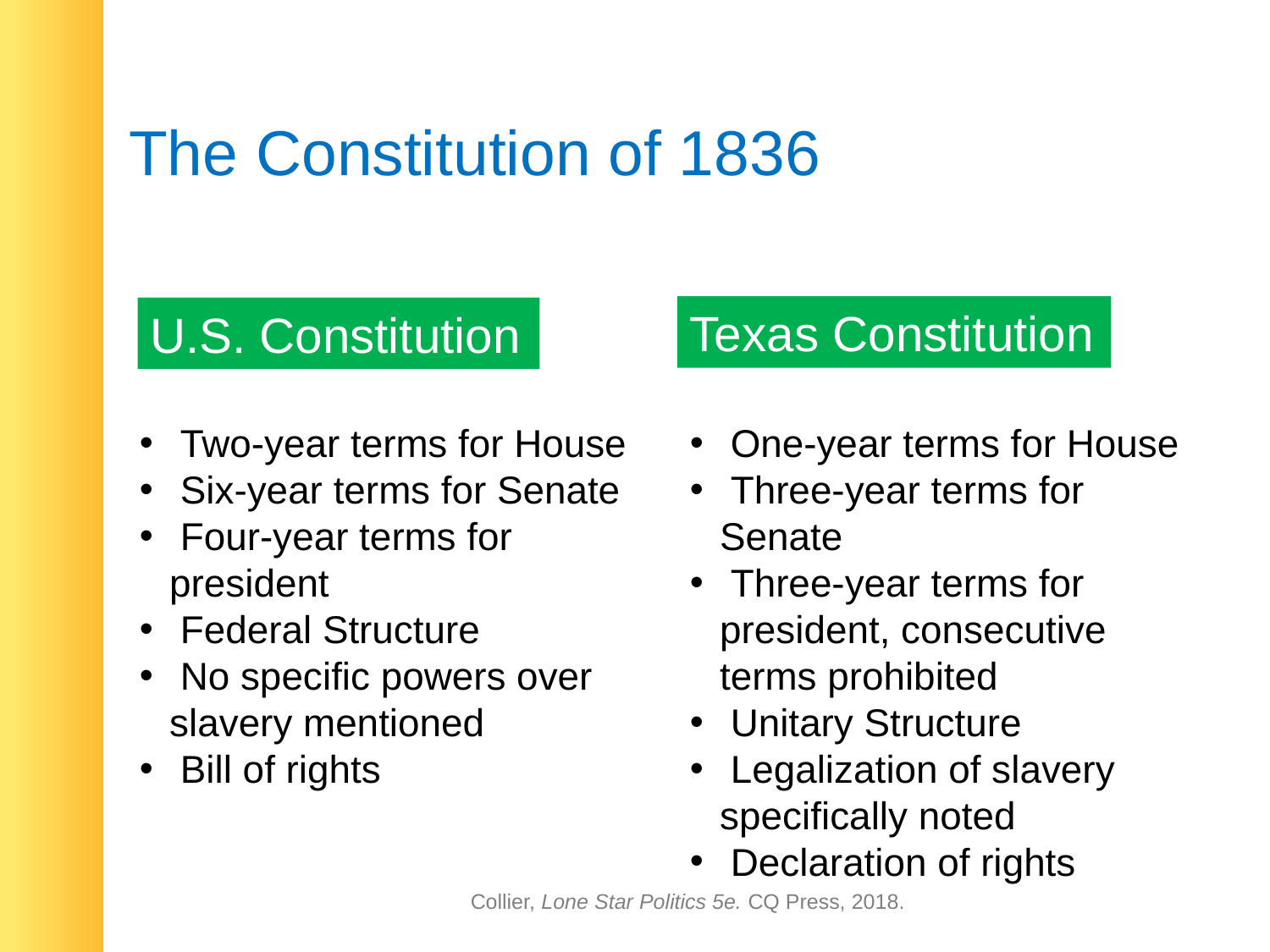

# The Constitution of 1836
Texas Constitution
U.S. Constitution
 Two-year terms for House
 Six-year terms for Senate
 Four-year terms for   president
 Federal Structure
 No specific powers over slavery mentioned
 Bill of rights
 One-year terms for House
 Three-year terms for Senate
 Three-year terms for president, consecutive terms prohibited
 Unitary Structure
 Legalization of slavery specifically noted
 Declaration of rights
Collier, Lone Star Politics 5e. CQ Press, 2018.